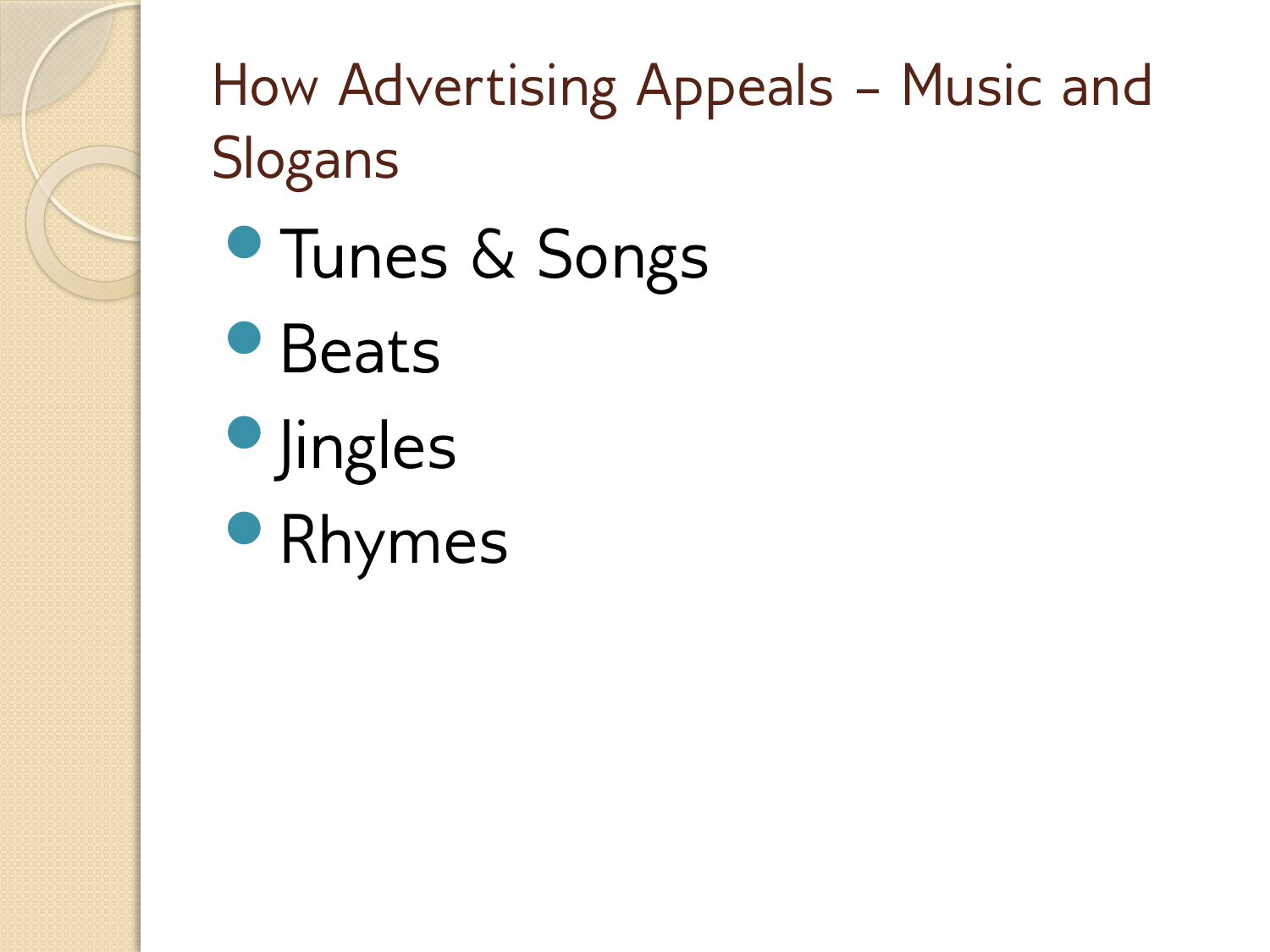

# How Advertising Appeals – Music and Slogans
Tunes & Songs
Beats
Jingles
Rhymes